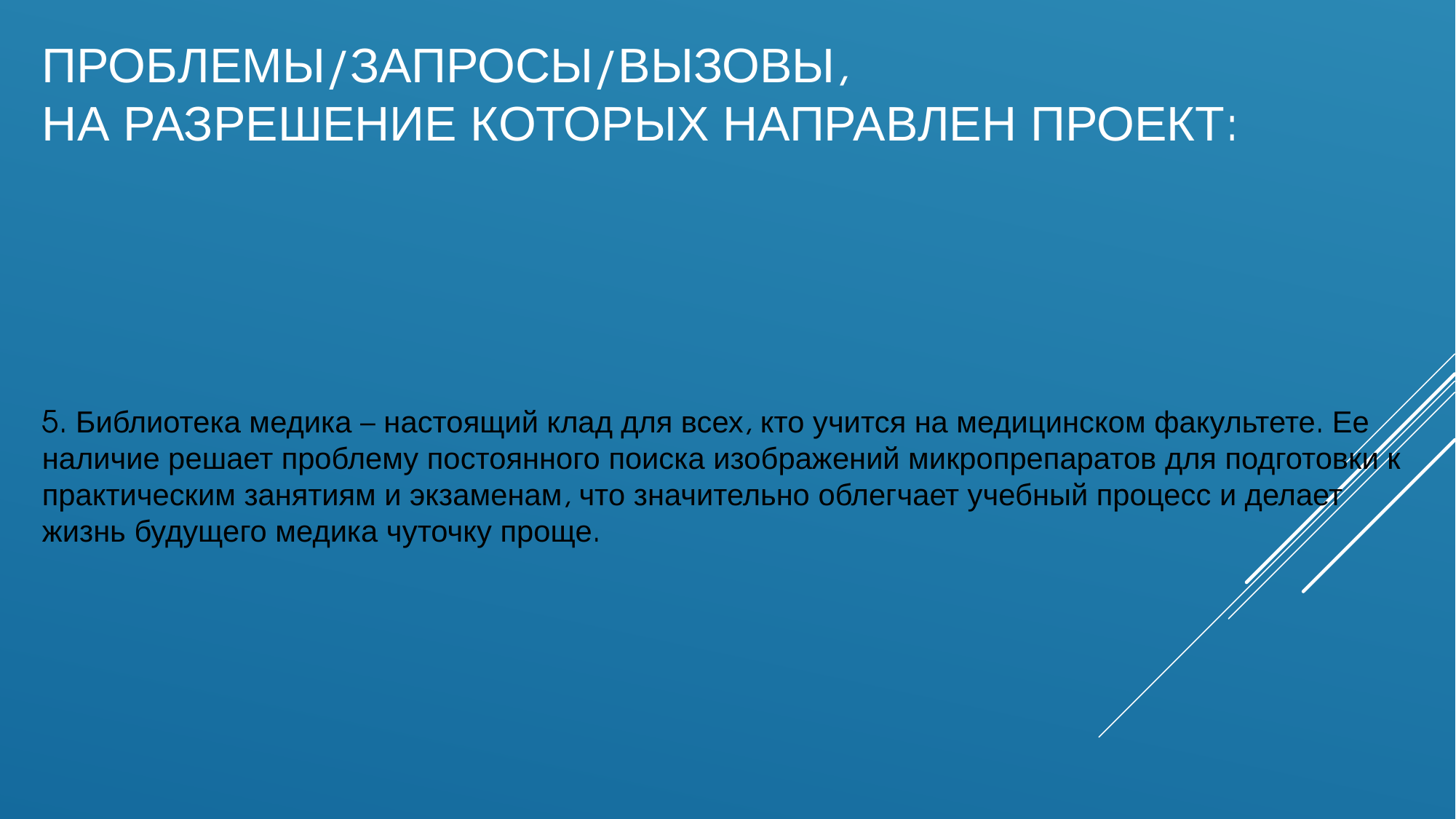

# ПРОБЛЕМЫ/ЗАПРОСЫ/ВЫЗОВЫ, НА РАЗРЕШЕНИЕ КОТОРЫХ НАПРАВЛЕН ПРОЕКТ:
5. Библиотека медика – настоящий клад для всех, кто учится на медицинском факультете. Ее наличие решает проблему постоянного поиска изображений микропрепаратов для подготовки к практическим занятиям и экзаменам, что значительно облегчает учебный процесс и делает жизнь будущего медика чуточку проще.